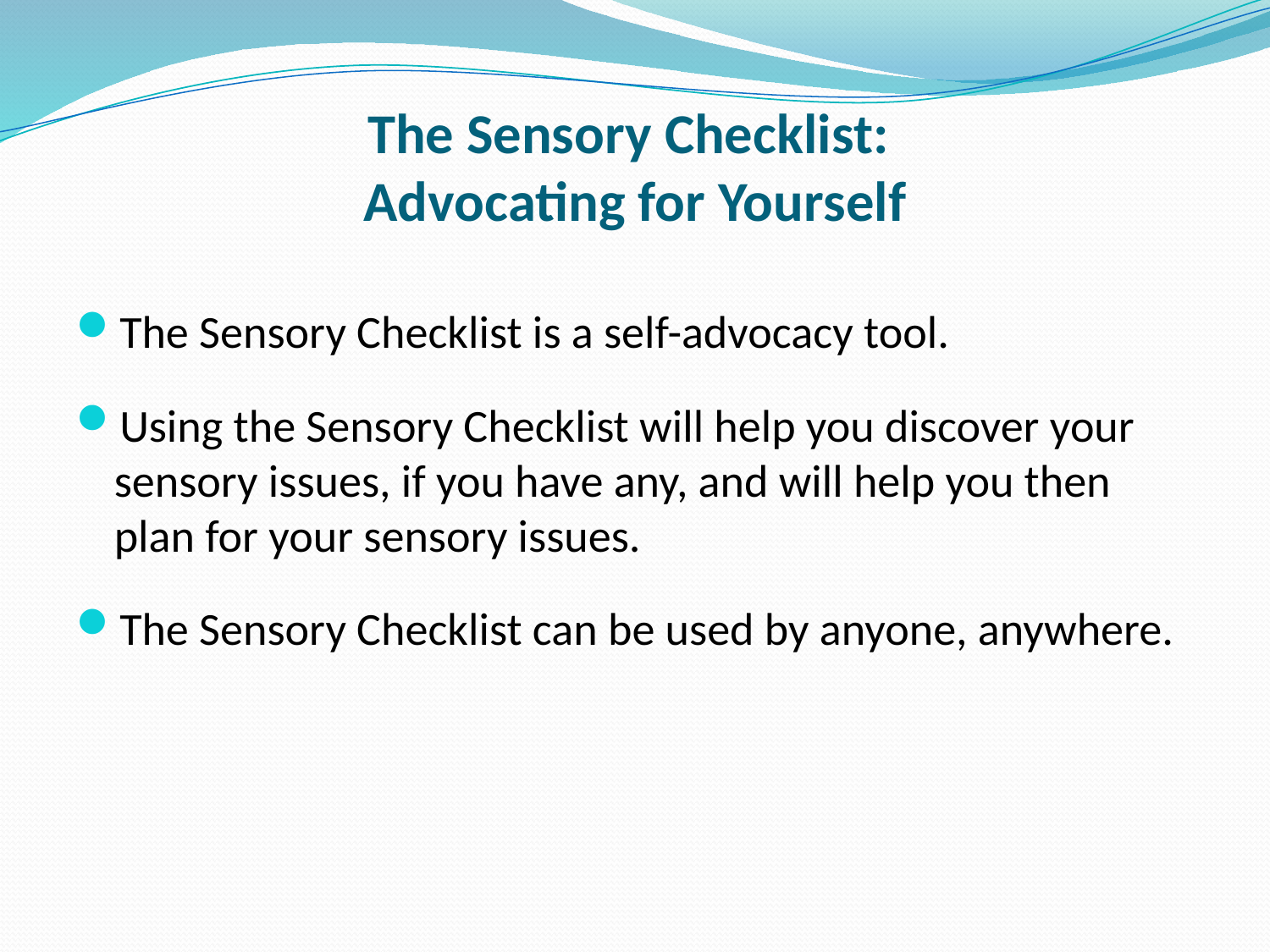

# The Sensory Checklist: Advocating for Yourself
The Sensory Checklist is a self-advocacy tool.

Using the Sensory Checklist will help you discover your sensory issues, if you have any, and will help you then plan for your sensory issues.

The Sensory Checklist can be used by anyone, anywhere.